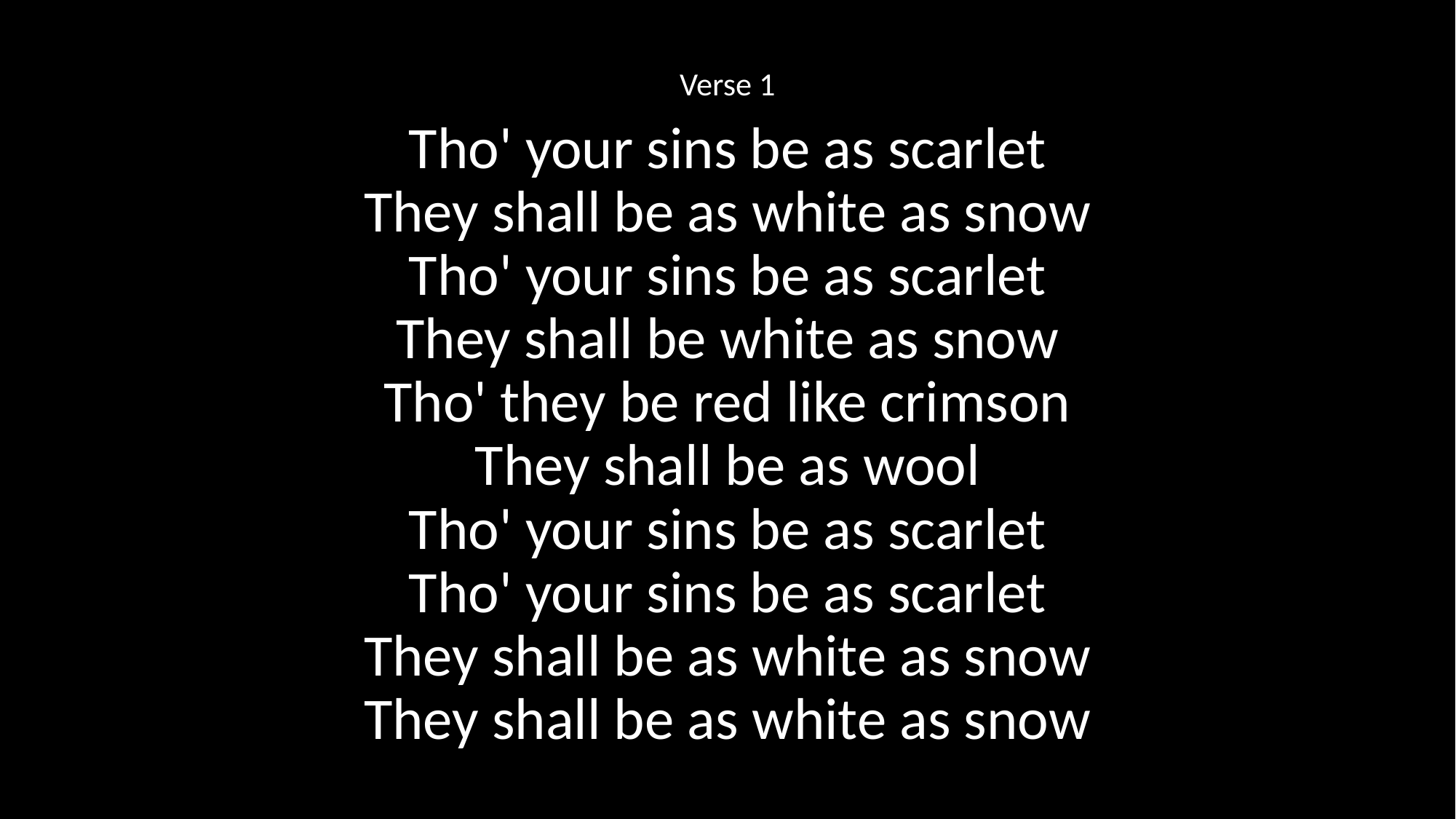

Verse 1
Tho' your sins be as scarlet
They shall be as white as snow
Tho' your sins be as scarlet
They shall be white as snow
Tho' they be red like crimson
They shall be as wool
Tho' your sins be as scarlet
Tho' your sins be as scarlet
They shall be as white as snow
They shall be as white as snow